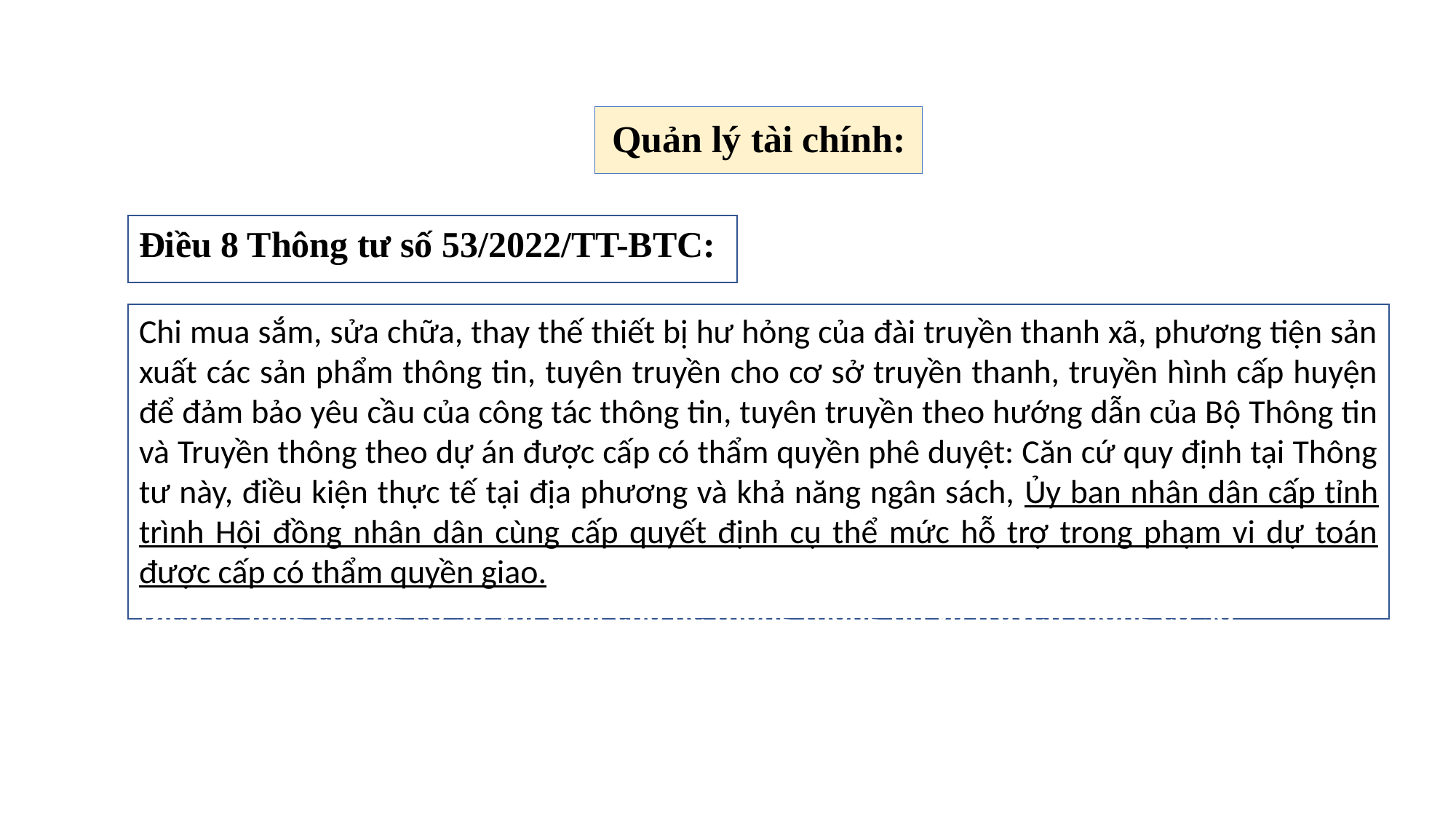

# Quản lý tài chính:
Điều 8 Thông tư số 53/2022/TT-BTC:
Chi mua sắm, sửa chữa, thay thế thiết bị hư hỏng của đài truyền thanh xã, phương tiện sản xuất các sản phẩm thông tin, tuyên truyền cho cơ sở truyền thanh, truyền hình cấp huyện để đảm bảo yêu cầu của công tác thông tin, tuyên truyền theo hướng dẫn của Bộ Thông tin và Truyền thông theo dự án được cấp có thẩm quyền phê duyệt: Căn cứ quy định tại Thông tư này, điều kiện thực tế tại địa phương và khả năng ngân sách, Ủy ban nhân dân cấp tỉnh trình Hội đồng nhân dân cùng cấp quyết định cụ thể mức hỗ trợ trong phạm vi dự toán được cấp có thẩm quyền giao.
Điều 8. Tăng cường cơ sở vật chất cho hệ thống thông tin và truyền thông cơ sở
Chi mua sắm, sửa chữa, thay thế thiết bị hư hỏng của đài truyền thanh xã, phương tiện sản xuất các sản phẩm thông tin, tuyên truyền cho cơ sở truyền thanh, truyền hình cấp huyện để đảm bảo yêu cầu của công tác thông tin, tuyên truyền theo hướng dẫn của Bộ Thông tin và Truyền thông theo dự án được cấp có thẩm quyền phê duyệt: Căn cứ quy định tại Thông tư này, điều kiện thực tế tại địa phương và khả năng ngân sách, Ủy ban nhân dân cấp tỉnh trình Hội đồng nhân dân cùng cấp quyết định cụ thể mức hỗ trợ trong phạm vi dự toán được cấp có thẩm quyền giao.